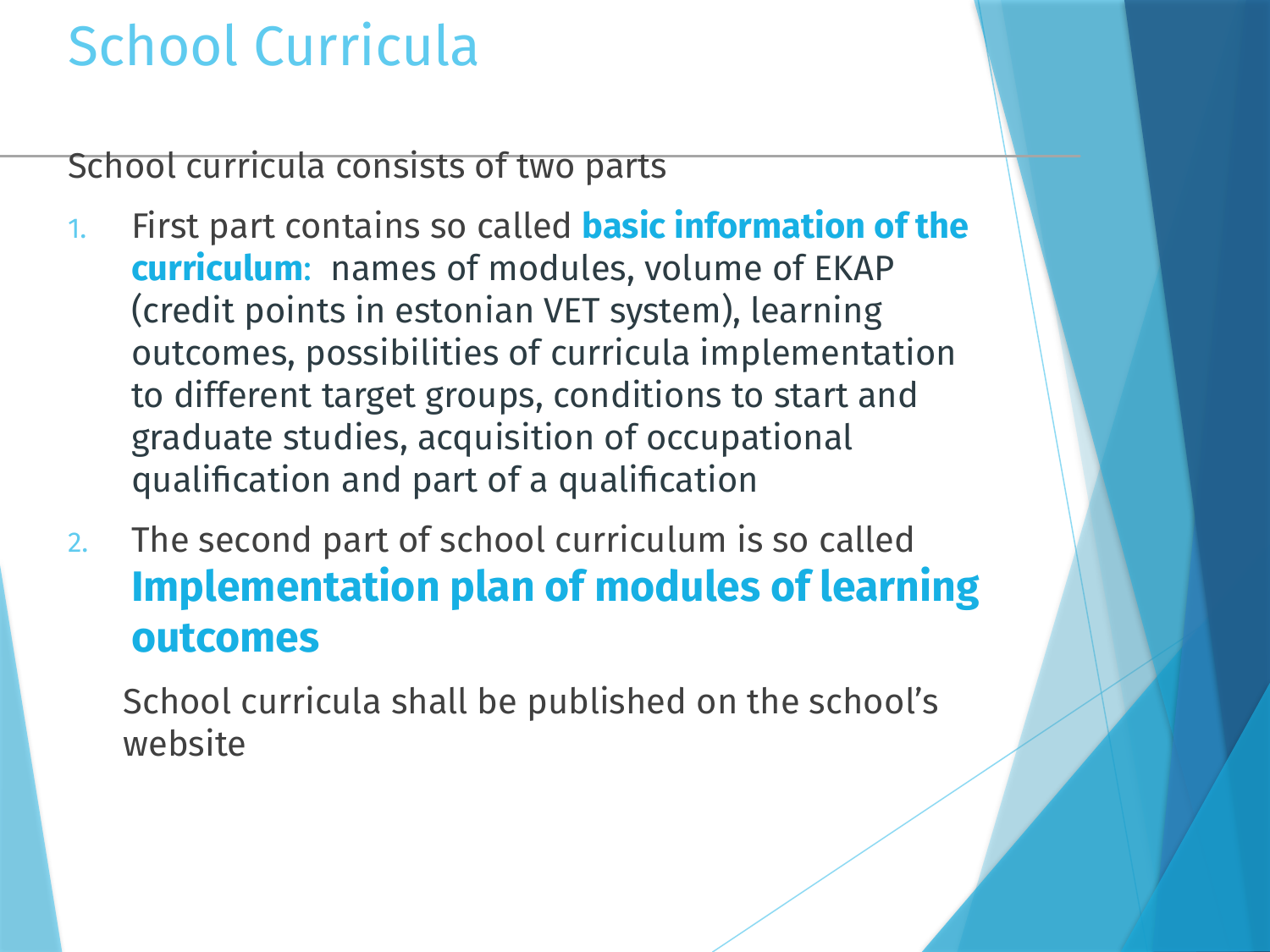

# School Curricula
School curricula consists of two parts
First part contains so called basic information of the curriculum:  names of modules, volume of EKAP (credit points in estonian VET system), learning outcomes, possibilities of curricula implementation to different target groups, conditions to start and graduate studies, acquisition of occupational qualification and part of a qualification
The second part of school curriculum is so called Implementation plan of modules of learning outcomes
School curricula shall be published on the school’s website